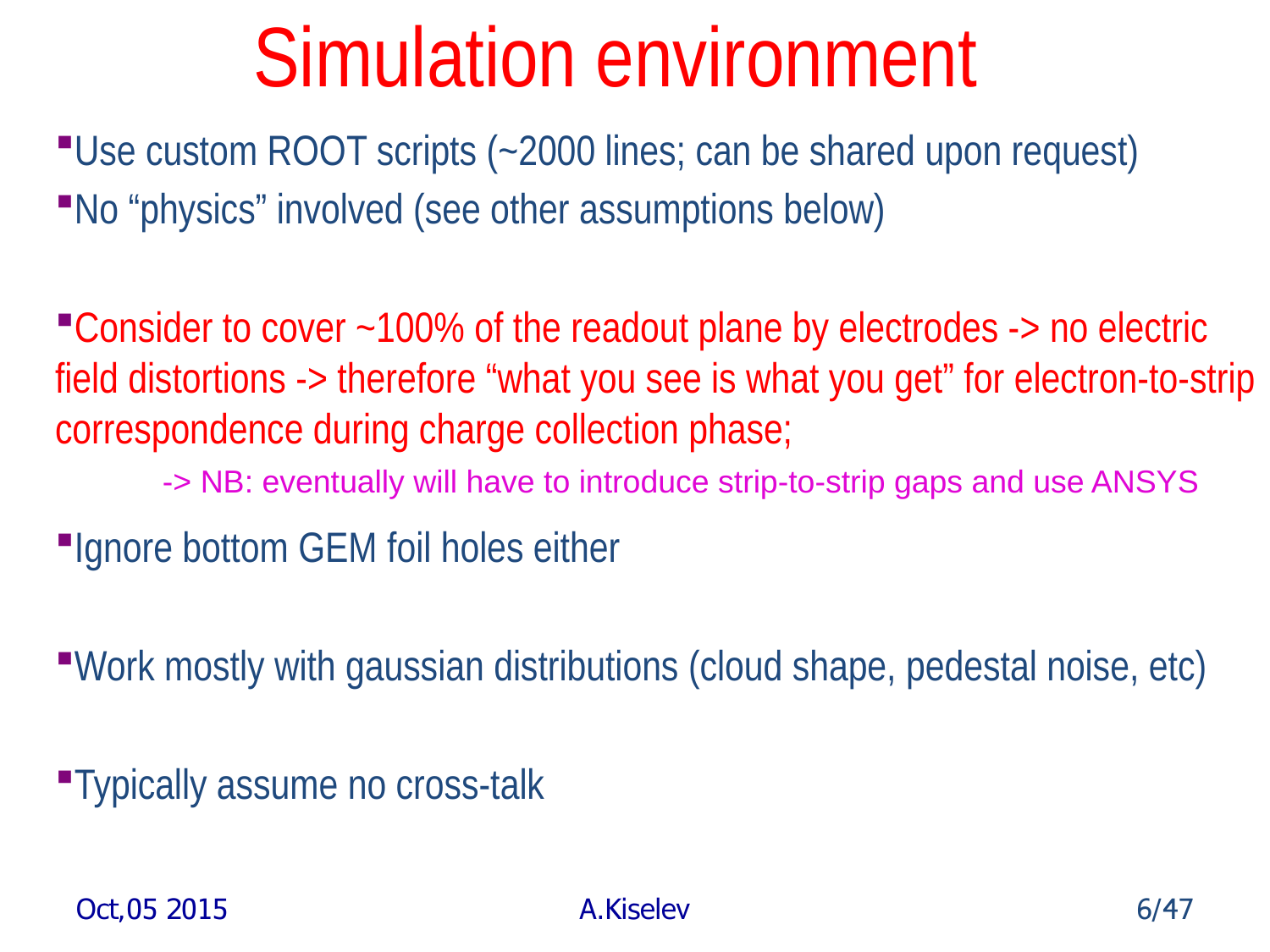

# Simulation environment
Use custom ROOT scripts (~2000 lines; can be shared upon request)
No “physics” involved (see other assumptions below)

Consider to cover ~100% of the readout plane by electrodes -> no electric field distortions -> therefore “what you see is what you get” for electron-to-strip correspondence during charge collection phase;

Ignore bottom GEM foil holes either

Work mostly with gaussian distributions (cloud shape, pedestal noise, etc)

Typically assume no cross-talk
-> NB: eventually will have to introduce strip-to-strip gaps and use ANSYS
Oct,05 2015
A.Kiselev
6/47